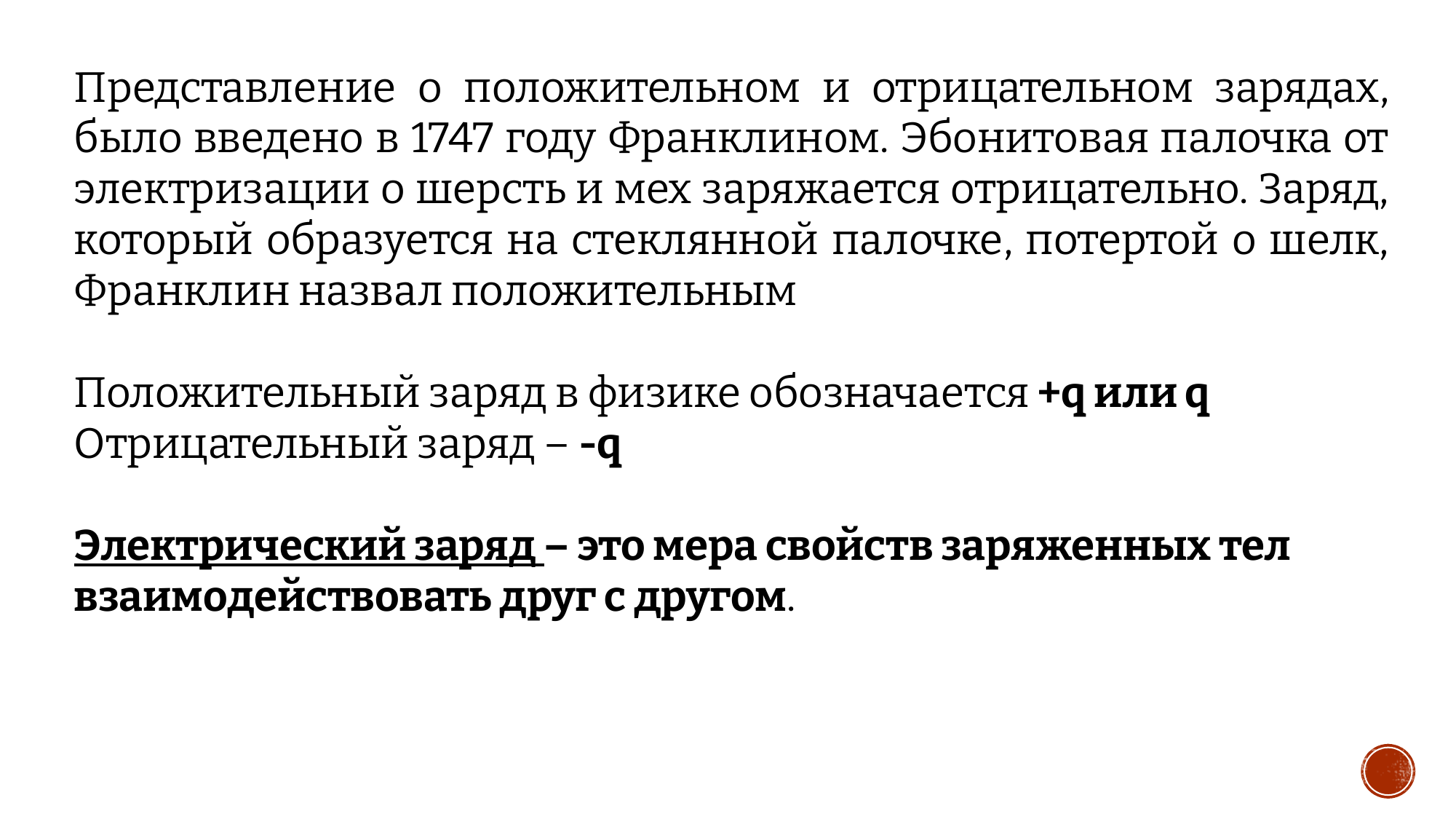

Представление о положительном и отрицательном зарядах, было введено в 1747 году Франклином. Эбонитовая палочка от электризации о шерсть и мех заряжается отрицательно. Заряд, который образуется на стеклянной палочке, потертой о шелк, Франклин назвал положительным

Положительный заряд в физике обозначается +q или q
Отрицательный заряд – -q

Электрический заряд – это мера свойств заряженных тел взаимодействовать друг с другом.